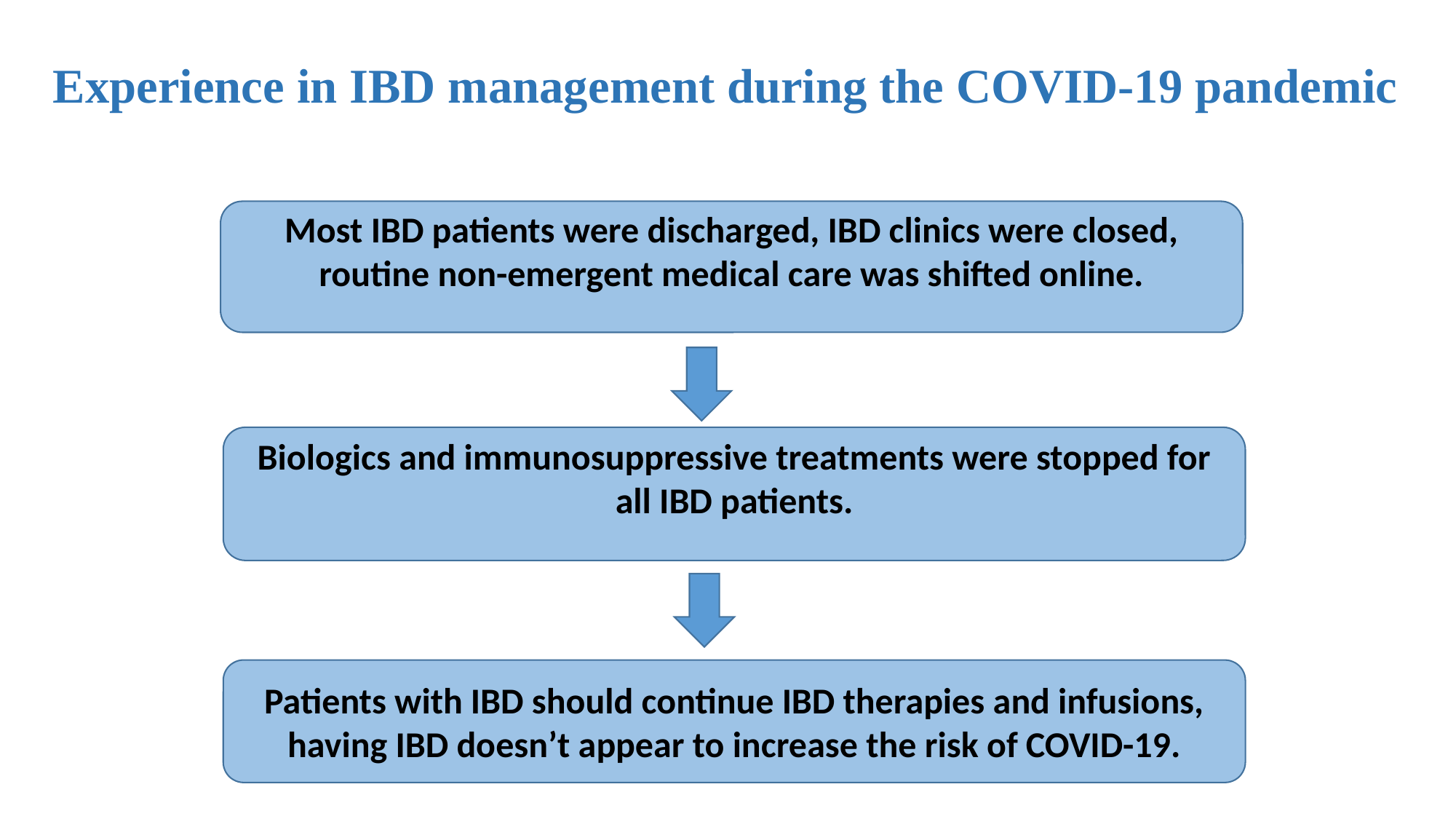

# Experience in IBD management during the COVID-19 pandemic
Most IBD patients were discharged, IBD clinics were closed, routine non-emergent medical care was shifted online.

Biologics and immunosuppressive treatments were stopped for all IBD patients.

Patients with IBD should continue IBD therapies and infusions, having IBD doesn’t appear to increase the risk of COVID-19.